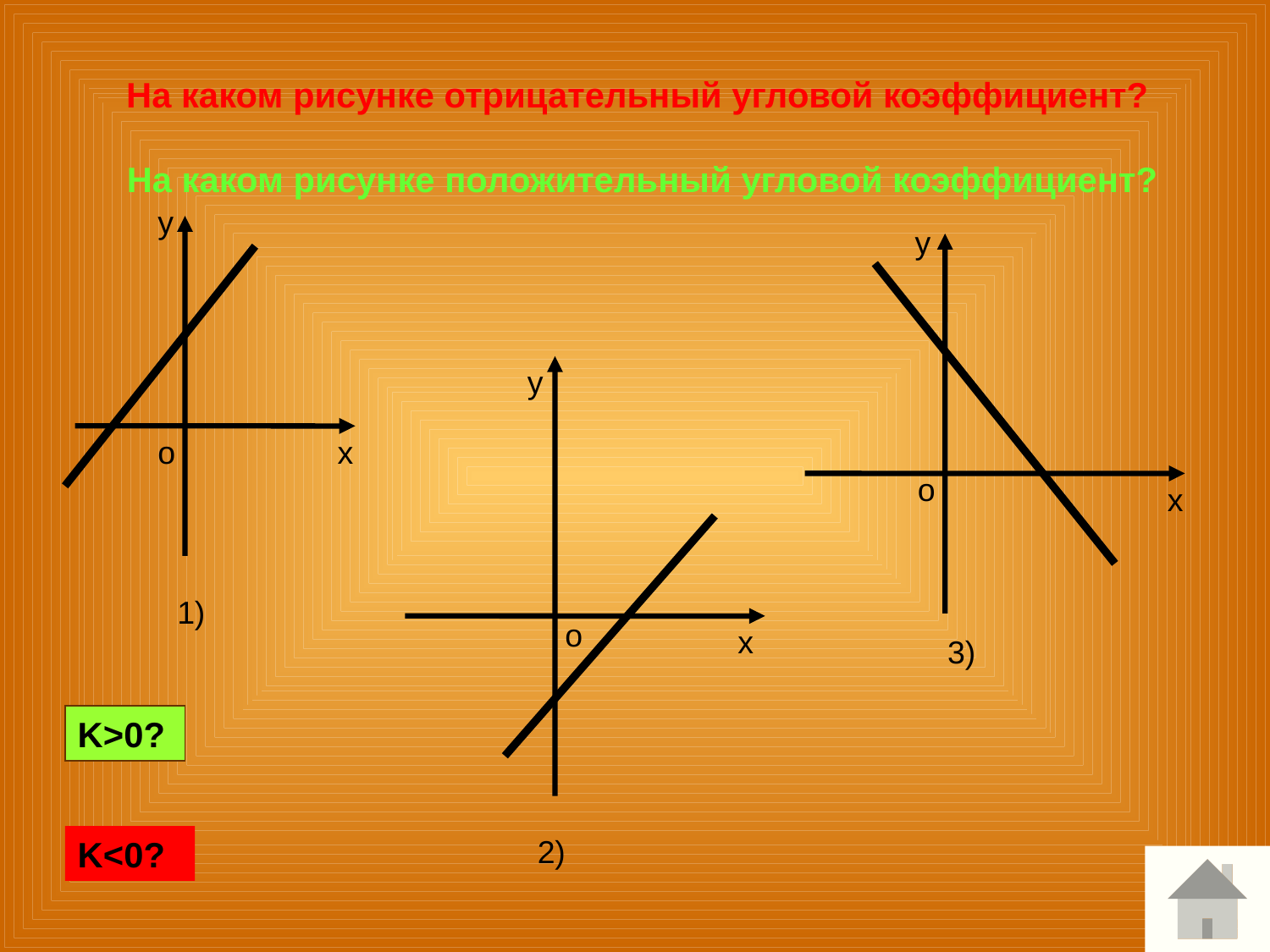

На каком рисунке отрицательный угловой коэффициент?
 На каком рисунке положительный угловой коэффициент?
у

у

у

о
х
о

х

1)
о

х
3)
K>0?
K<0?
2)